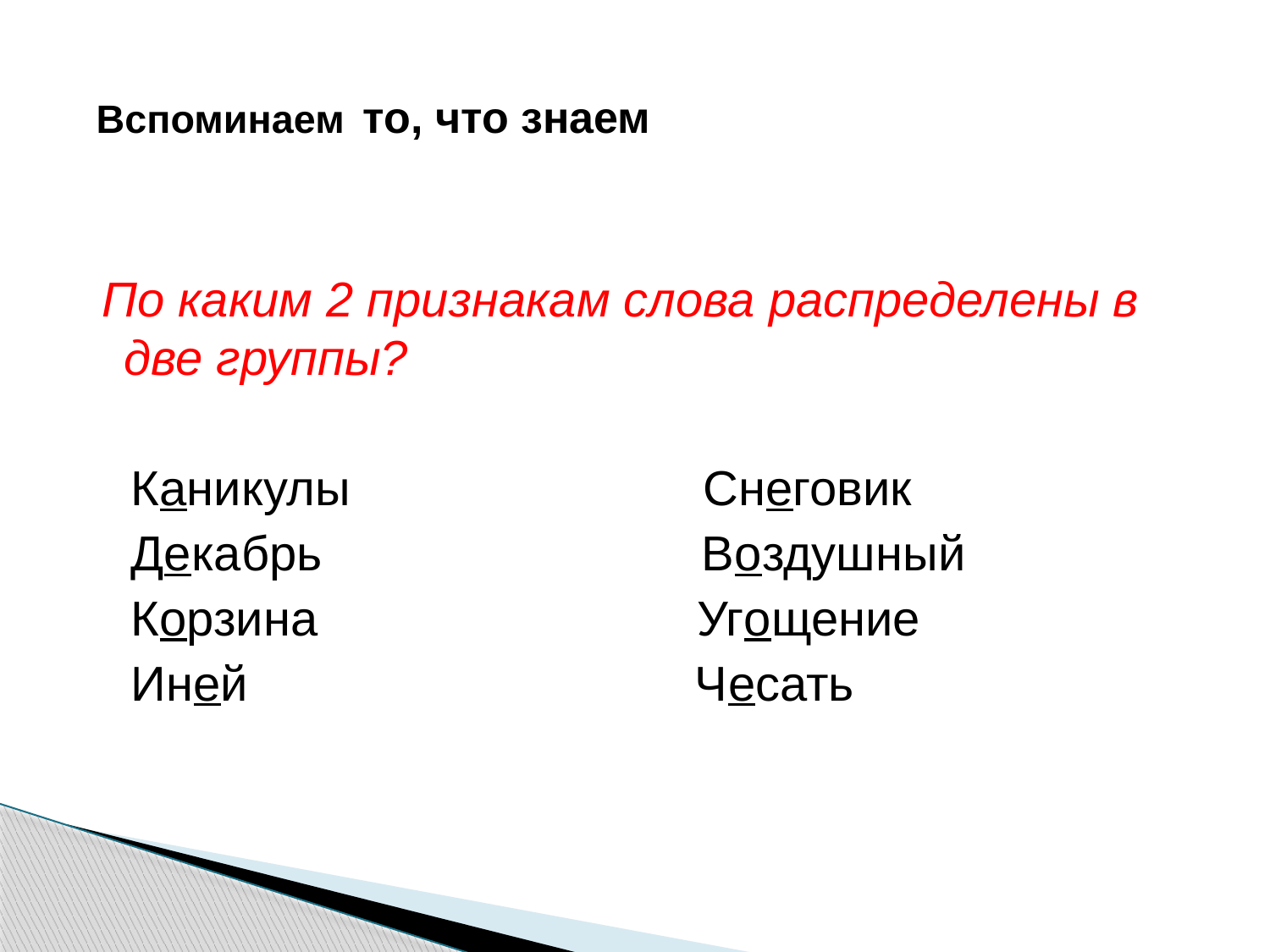

# Вспоминаем  то, что знаем

 По каким 2 признакам слова распределены в две группы?

   Каникулы                          Снеговик
   Декабрь                            Воздушный
   Корзина                            Угощение
   Иней                                 Чесать